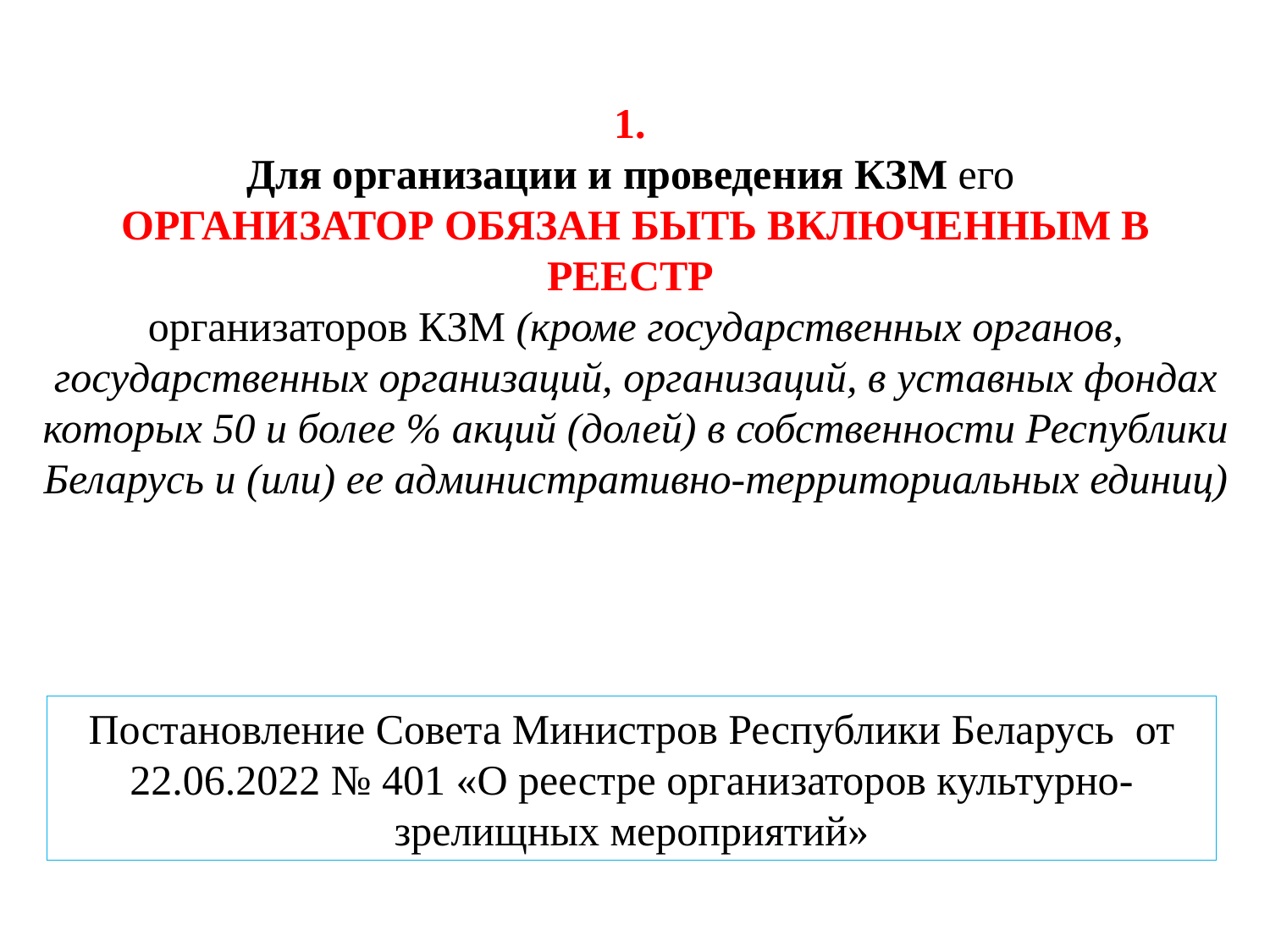

1.
Для организации и проведения КЗМ его
ОРГАНИЗАТОР ОБЯЗАН БЫТЬ ВКЛЮЧЕННЫМ В РЕЕСТР
организаторов КЗМ (кроме государственных органов, государственных организаций, организаций, в уставных фондах которых 50 и более % акций (долей) в собственности Республики Беларусь и (или) ее административно-территориальных единиц)
Постановление Совета Министров Республики Беларусь  от 22.06.2022 № 401 «О реестре организаторов культурно-зрелищных мероприятий»